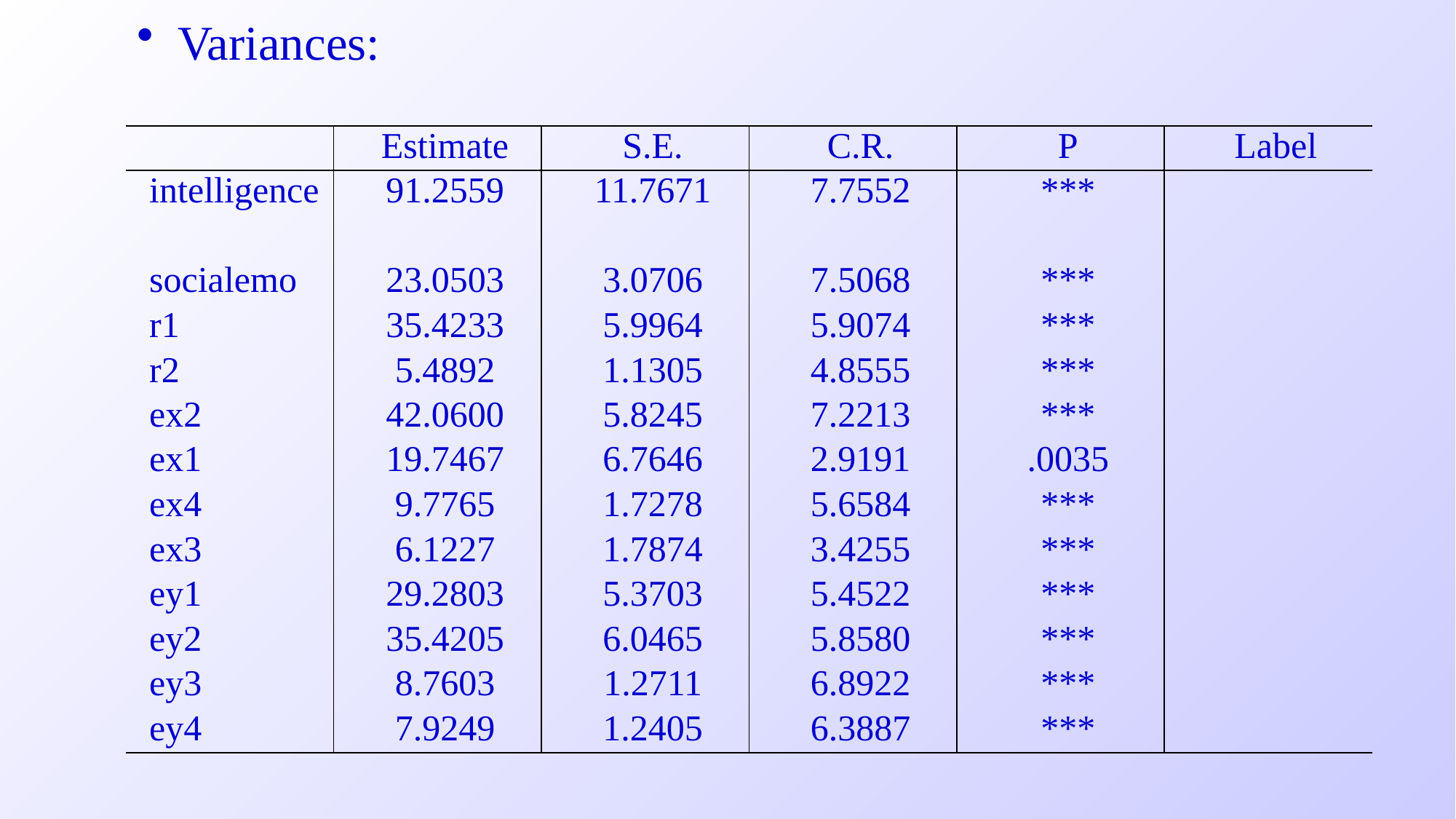

Variances:

|  | Estimate | S.E. | C.R. | P | Label |
| --- | --- | --- | --- | --- | --- |
| intelligence | 91.2559 | 11.7671 | 7.7552 | \*\*\* |  |
| socialemo | 23.0503 | 3.0706 | 7.5068 | \*\*\* |  |
| r1 | 35.4233 | 5.9964 | 5.9074 | \*\*\* |  |
| r2 | 5.4892 | 1.1305 | 4.8555 | \*\*\* |  |
| ex2 | 42.0600 | 5.8245 | 7.2213 | \*\*\* |  |
| ex1 | 19.7467 | 6.7646 | 2.9191 | .0035 |  |
| ex4 | 9.7765 | 1.7278 | 5.6584 | \*\*\* |  |
| ex3 | 6.1227 | 1.7874 | 3.4255 | \*\*\* |  |
| ey1 | 29.2803 | 5.3703 | 5.4522 | \*\*\* |  |
| ey2 | 35.4205 | 6.0465 | 5.8580 | \*\*\* |  |
| ey3 | 8.7603 | 1.2711 | 6.8922 | \*\*\* |  |
| ey4 | 7.9249 | 1.2405 | 6.3887 | \*\*\* |  |